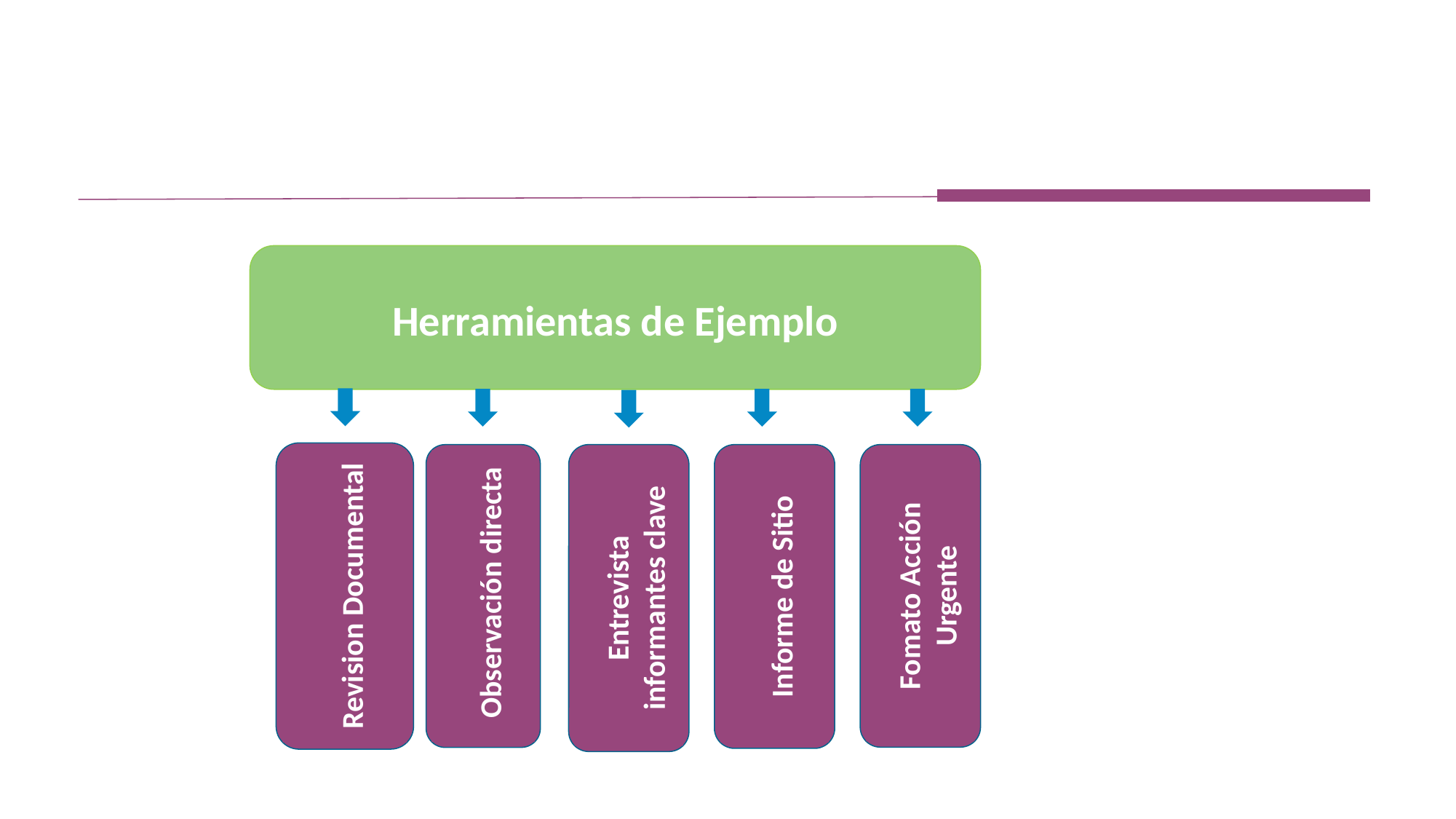

Herramientas de Ejemplo

Revision Documental
Fomato Acción Urgente
Informe de Sitio
Entrevista informantes clave
 Observación directa